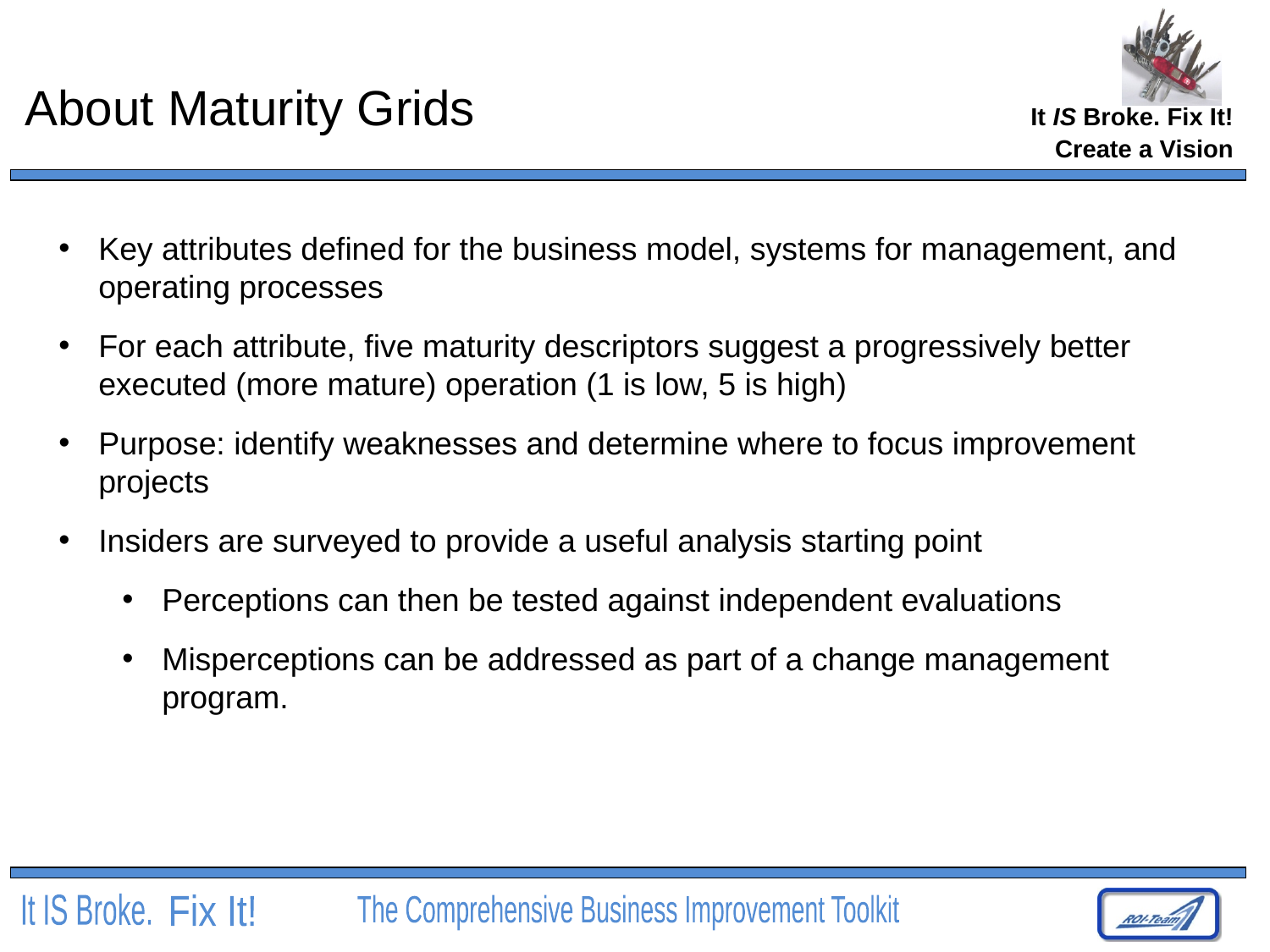

# About Maturity Grids
Create a Vision
Key attributes defined for the business model, systems for management, and operating processes
For each attribute, five maturity descriptors suggest a progressively better executed (more mature) operation (1 is low, 5 is high)
Purpose: identify weaknesses and determine where to focus improvement projects
Insiders are surveyed to provide a useful analysis starting point
Perceptions can then be tested against independent evaluations
Misperceptions can be addressed as part of a change management program.